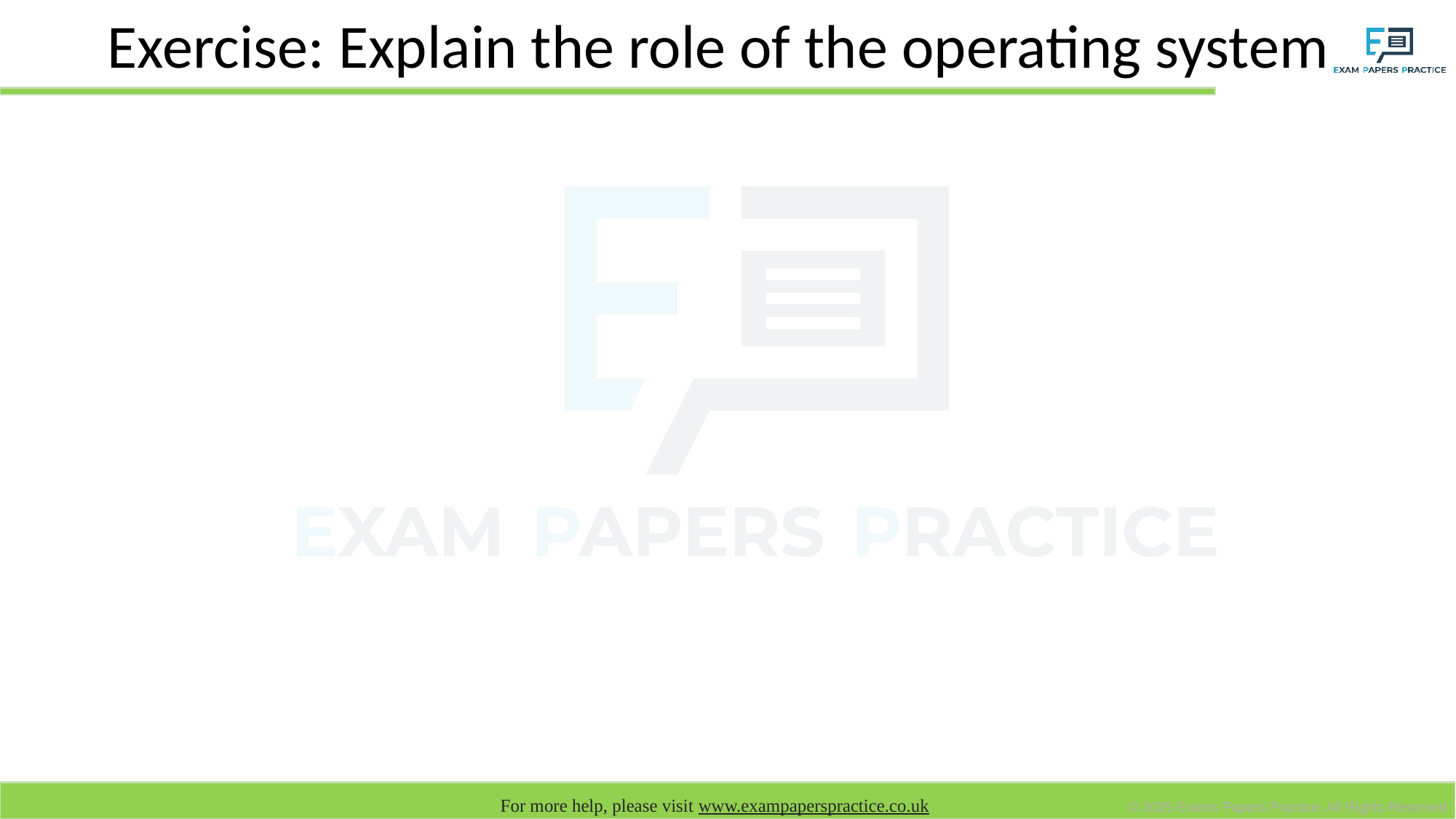

# Exercise: Explain the role of the operating system